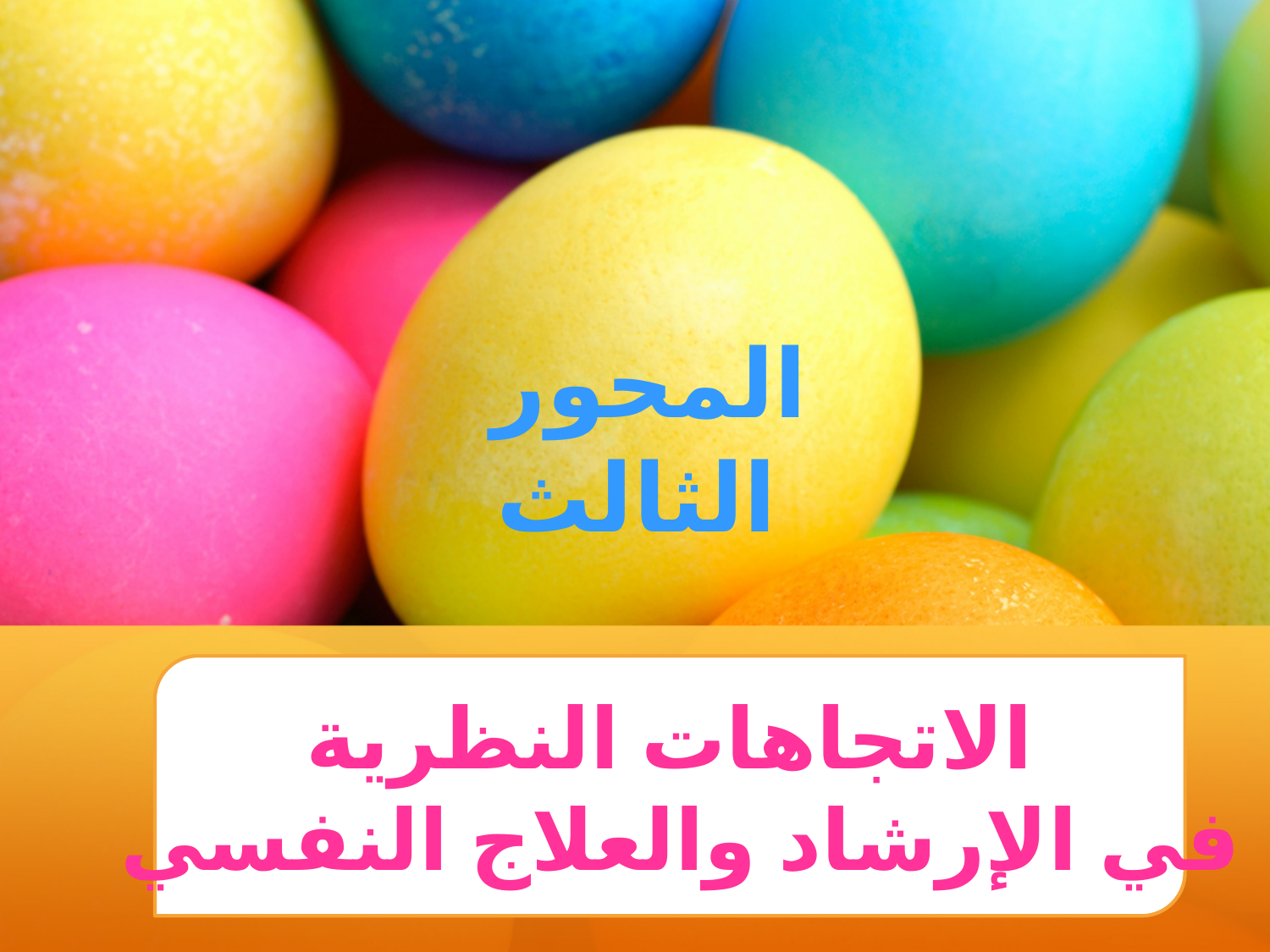

المحور الثالث
الاتجاهات النظرية
 في الإرشاد والعلاج النفسي